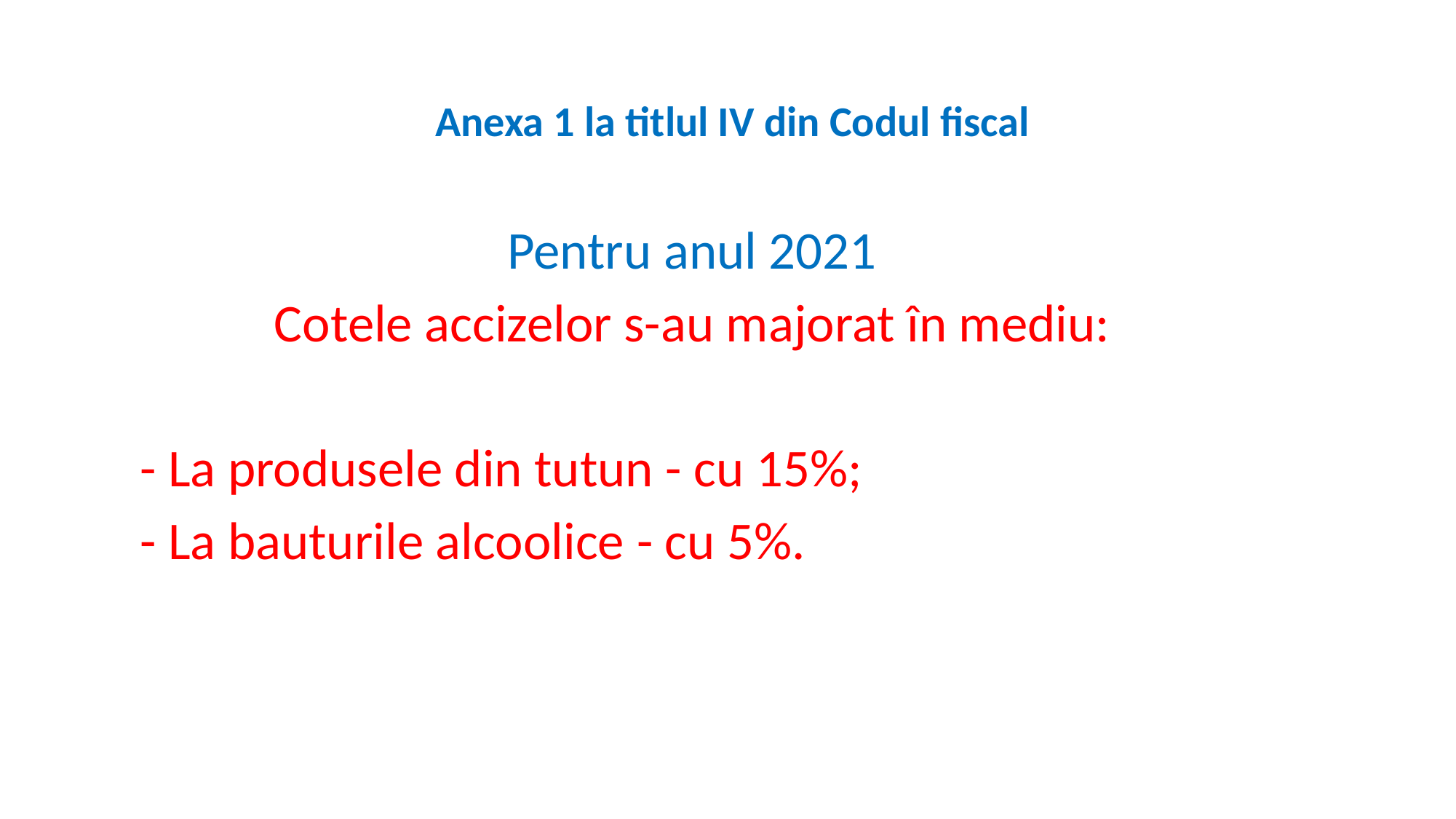

# Anexa 1 la titlul IV din Codul fiscal
Pentru anul 2021
Cotele accizelor s-au majorat în mediu:

- La produsele din tutun - cu 15%;
- La bauturile alcoolice - cu 5%.